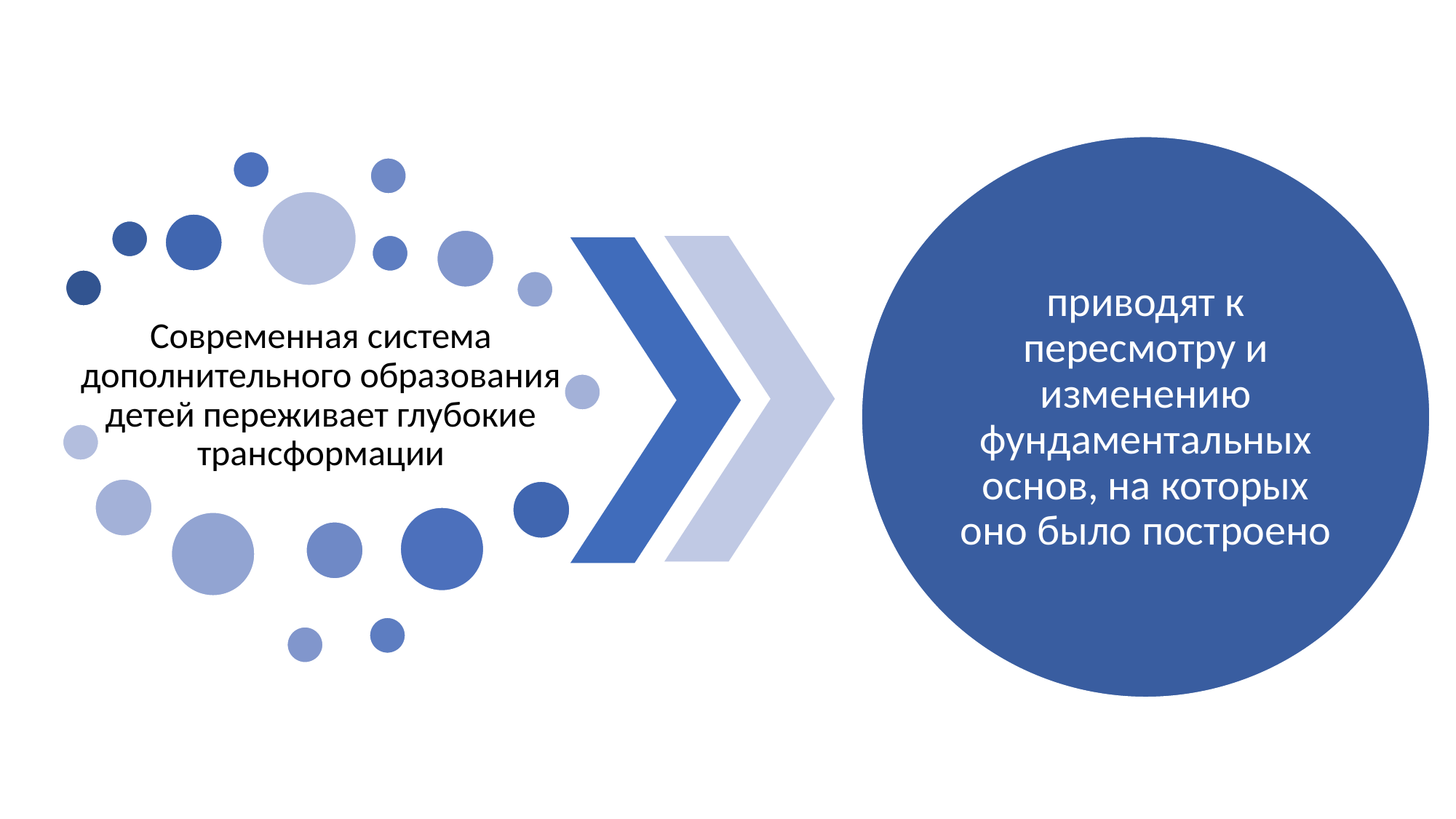

Современная система дополнительного образования детей переживает глубокие трансформации
приводят к пересмотру и изменению фундаментальных основ, на которых оно было построено